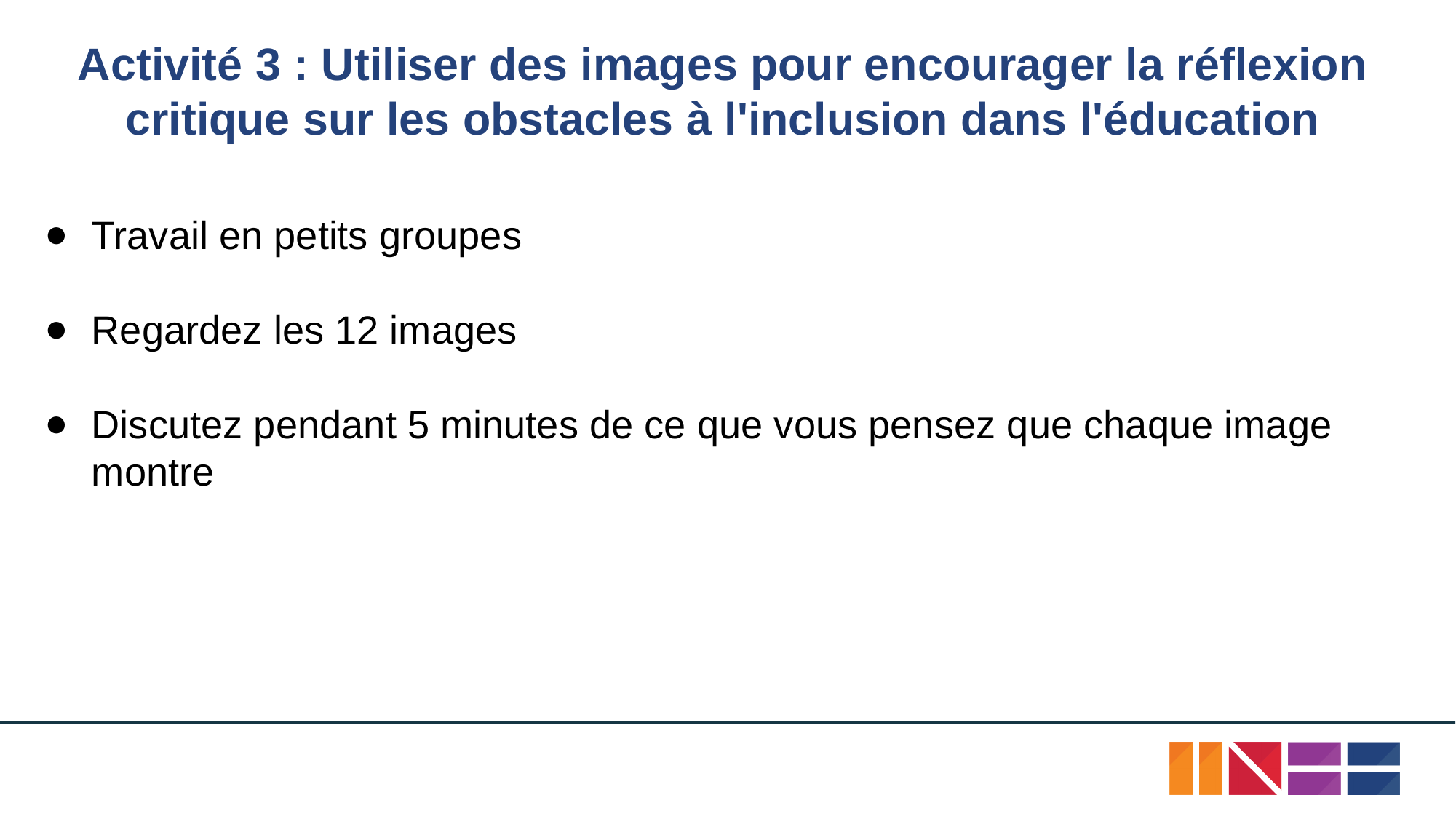

# Activité 3 : Utiliser des images pour encourager la réflexion critique sur les obstacles à l'inclusion dans l'éducation

Travail en petits groupes

Regardez les 12 images

Discutez pendant 5 minutes de ce que vous pensez que chaque image montre